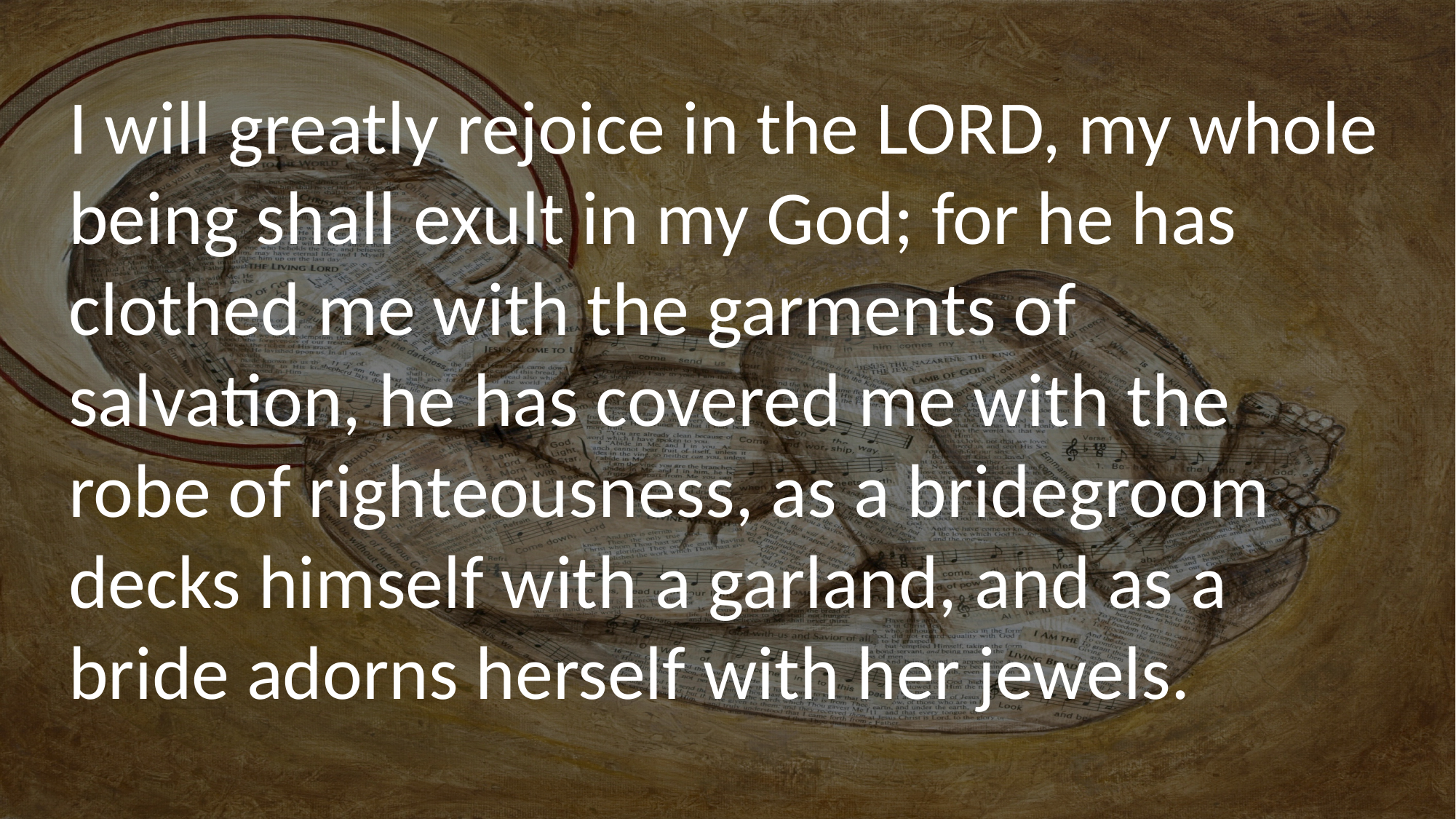

I will greatly rejoice in the LORD, my whole being shall exult in my God; for he has clothed me with the garments of salvation, he has covered me with the robe of righteousness, as a bridegroom decks himself with a garland, and as a bride adorns herself with her jewels.